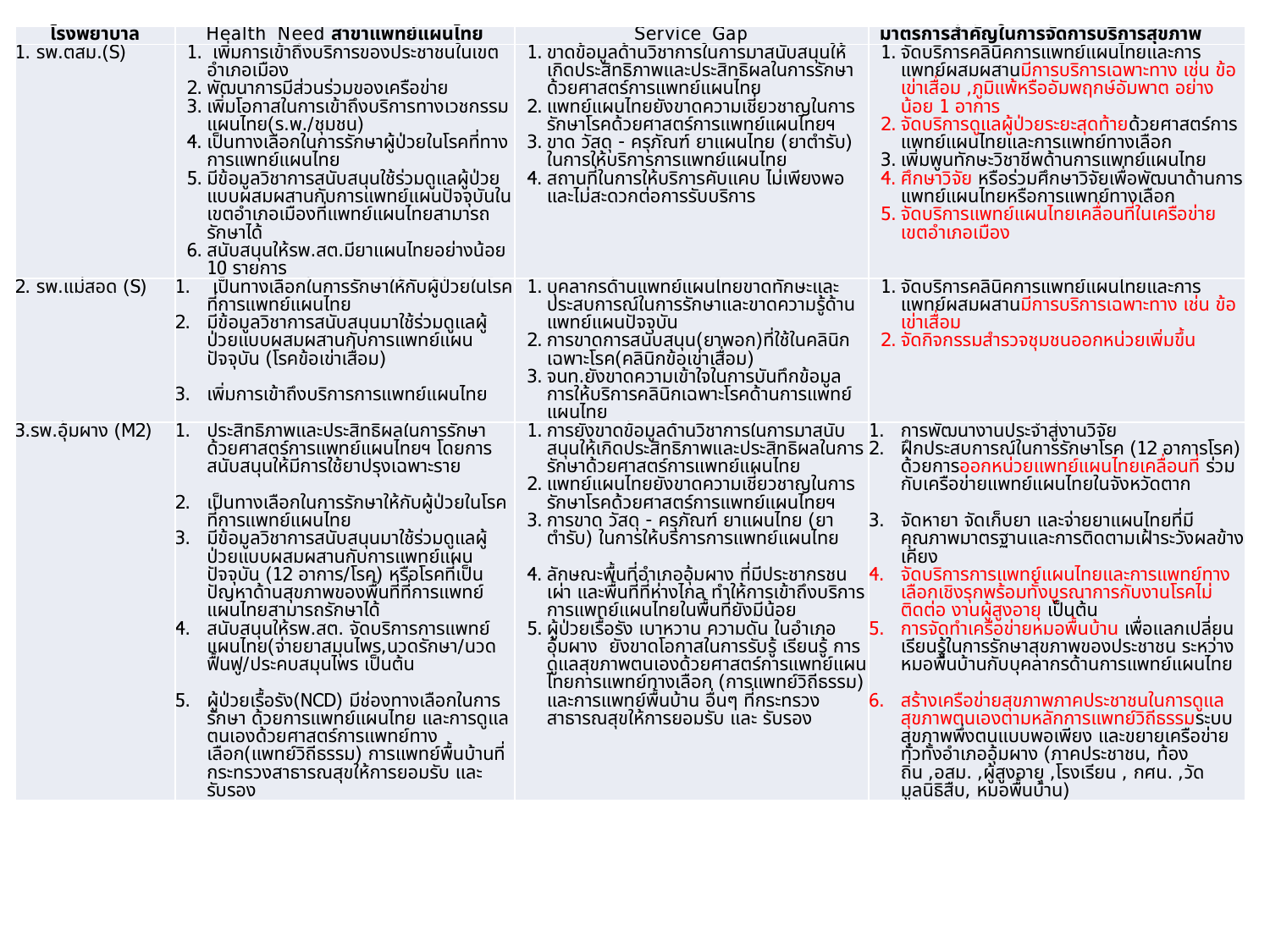

| โรงพยาบาล | Health Need สาขาแพทย์แผนไทย | Service Gap | มาตรการสำคัญในการจัดการบริการสุขภาพ |
| --- | --- | --- | --- |
| 1. รพ.ตสม.(S) | เพิ่มการเข้าถึงบริการของประชาชนในเขตอำเภอเมือง พัฒนาการมีส่วนร่วมของเครือข่าย เพิ่มโอกาสในการเข้าถึงบริการทางเวชกรรมแผนไทย(ร.พ./ชุมชน) เป็นทางเลือกในการรักษาผู้ป่วยในโรคที่ทางการแพทย์แผนไทย มีข้อมูลวิชาการสนับสนุนใช้ร่วมดูแลผู้ป่วยแบบผสมผสานกับการแพทย์แผนปัจจุบันในเขตอำเภอเมืองที่แพทย์แผนไทยสามารถรักษาได้ สนับสนุนให้รพ.สต.มียาแผนไทยอย่างน้อย 10 รายการ | ขาดข้อมูลด้านวิชาการในการมาสนับสนุนให้เกิดประสิทธิภาพและประสิทธิผลในการรักษาด้วยศาสตร์การแพทย์แผนไทย แพทย์แผนไทยยังขาดความเชี่ยวชาญในการรักษาโรคด้วยศาสตร์การแพทย์แผนไทยฯ ขาด วัสดุ - ครุภัณฑ์ ยาแผนไทย (ยาตำรับ) ในการให้บริการการแพทย์แผนไทย สถานที่ในการให้บริการคับแคบ ไม่เพียงพอและไม่สะดวกต่อการรับบริการ | จัดบริการคลินิคการแพทย์แผนไทยและการแพทย์ผสมผสานมีการบริการเฉพาะทาง เช่น ข้อเข่าเสื่อม ,ภูมิแพ้หรืออัมพฤกษ์อัมพาต อย่างน้อย 1 อาการ จัดบริการดูแลผู้ป่วยระยะสุดท้ายด้วยศาสตร์การแพทย์แผนไทยและการแพทย์ทางเลือก เพิ่มพูนทักษะวิชาชีพด้านการแพทย์แผนไทย ศึกษาวิจัย หรือร่วมศึกษาวิจัยเพื่อพัฒนาด้านการแพทย์แผนไทยหรือการแพทย์ทางเลือก จัดบริการแพทย์แผนไทยเคลื่อนที่ในเครือข่าย เขตอำเภอเมือง |
| 2. รพ.แม่สอด (S) | เป็นทางเลือกในการรักษาให้กับผู้ป่วยในโรคที่การแพทย์แผนไทย มีข้อมูลวิชาการสนับสนุนมาใช้ร่วมดูแลผู้ป่วยแบบผสมผสานกับการแพทย์แผนปัจจุบัน (โรคข้อเข่าเสื่อม) เพิ่มการเข้าถึงบริการการแพทย์แผนไทย | บุคลากรด้านแพทย์แผนไทยขาดทักษะและประสบการณ์ในการรักษาและขาดความรู้ด้านแพทย์แผนปัจจุบัน การขาดการสนับสนุน(ยาพอก)ที่ใช้ในคลินิกเฉพาะโรค(คลินิกข้อเข่าเสื่อม) จนท.ยังขาดความเข้าใจในการบันทึกข้อมูลการให้บริการคลินิกเฉพาะโรคด้านการแพทย์แผนไทย | จัดบริการคลินิคการแพทย์แผนไทยและการแพทย์ผสมผสานมีการบริการเฉพาะทาง เช่น ข้อเข่าเสื่อม จัดกิจกรรมสำรวจชุมชนออกหน่วยเพิ่มขึ้น |
| 3.รพ.อุ้มผาง (M2) | ประสิทธิภาพและประสิทธิผลในการรักษาด้วยศาสตร์การแพทย์แผนไทยฯ โดยการสนับสนุนให้มีการใช้ยาปรุงเฉพาะราย เป็นทางเลือกในการรักษาให้กับผู้ป่วยในโรคที่การแพทย์แผนไทย มีข้อมูลวิชาการสนับสนุนมาใช้ร่วมดูแลผู้ป่วยแบบผสมผสานกับการแพทย์แผนปัจจุบัน (12 อาการ/โรค) หรือโรคที่เป็นปัญหาด้านสุขภาพของพื้นที่ที่การแพทย์แผนไทยสามารถรักษาได้ สนับสนุนให้รพ.สต. จัดบริการการแพทย์แผนไทย(จ่ายยาสมุนไพร,นวดรักษา/นวดฟื้นฟู/ประคบสมุนไพร เป็นต้น ผู้ป่วยเรื้อรัง(NCD) มีช่องทางเลือกในการรักษา ด้วยการแพทย์แผนไทย และการดูแลตนเองด้วยศาสตร์การแพทย์ทางเลือก(แพทย์วิถีธรรม) การแพทย์พื้นบ้านที่กระทรวงสาธารณสุขให้การยอมรับ และรับรอง | การยังขาดข้อมูลด้านวิชาการในการมาสนับสนุนให้เกิดประสิทธิภาพและประสิทธิผลในการรักษาด้วยศาสตร์การแพทย์แผนไทย แพทย์แผนไทยยังขาดความเชี่ยวชาญในการรักษาโรคด้วยศาสตร์การแพทย์แผนไทยฯ การขาด วัสดุ - ครุภัณฑ์ ยาแผนไทย (ยาตำรับ) ในการให้บริการการแพทย์แผนไทย ลักษณะพื้นที่อำเภออุ้มผาง ที่มีประชากรชนเผ่า และพื้นที่ที่ห่างไกล ทำให้การเข้าถึงบริการการแพทย์แผนไทยในพื้นที่ยังมีน้อย ผู้ป่วยเรื้อรัง เบาหวาน ความดัน ในอำเภออุ้มผาง ยังขาดโอกาสในการรับรู้ เรียนรู้ การดูแลสุขภาพตนเองด้วยศาสตร์การแพทย์แผนไทยการแพทย์ทางเลือก (การแพทย์วิถีธรรม) และการแพทย์พื้นบ้าน อื่นๆ ที่กระทรวงสาธารณสุขให้การยอมรับ และ รับรอง | การพัฒนางานประจำสู่งานวิจัย ฝึกประสบการณ์ในการรักษาโรค (12 อาการโรค) ด้วยการออกหน่วยแพทย์แผนไทยเคลื่อนที่ ร่วมกับเครือข่ายแพทย์แผนไทยในจังหวัดตาก จัดหายา จัดเก็บยา และจ่ายยาแผนไทยที่มีคุณภาพมาตรฐานและการติดตามเฝ้าระวังผลข้างเคียง จัดบริการการแพทย์แผนไทยและการแพทย์ทางเลือกเชิงรุกพร้อมทั้งบูรณาการกับงานโรคไม่ติดต่อ งานผู้สูงอายุ เป็นต้น การจัดทำเครือข่ายหมอพื้นบ้าน เพื่อแลกเปลี่ยนเรียนรู้ในการรักษาสุขภาพของประชาชน ระหว่างหมอพื้นบ้านกับบุคลากรด้านการแพทย์แผนไทย สร้างเครือข่ายสุขภาพภาคประชาชนในการดูแลสุขภาพตนเองตามหลักการแพทย์วิถีธรรมระบบสุขภาพพึ่งตนแบบพอเพียง และขยายเครือข่ายทั่วทั้งอำเภออุ้มผาง (ภาคประชาชน, ท้องถิ่น ,อสม. ,ผู้สูงอายุ ,โรงเรียน , กศน. ,วัด มูลนิธิสืบ, หมอพื้นบ้าน) |